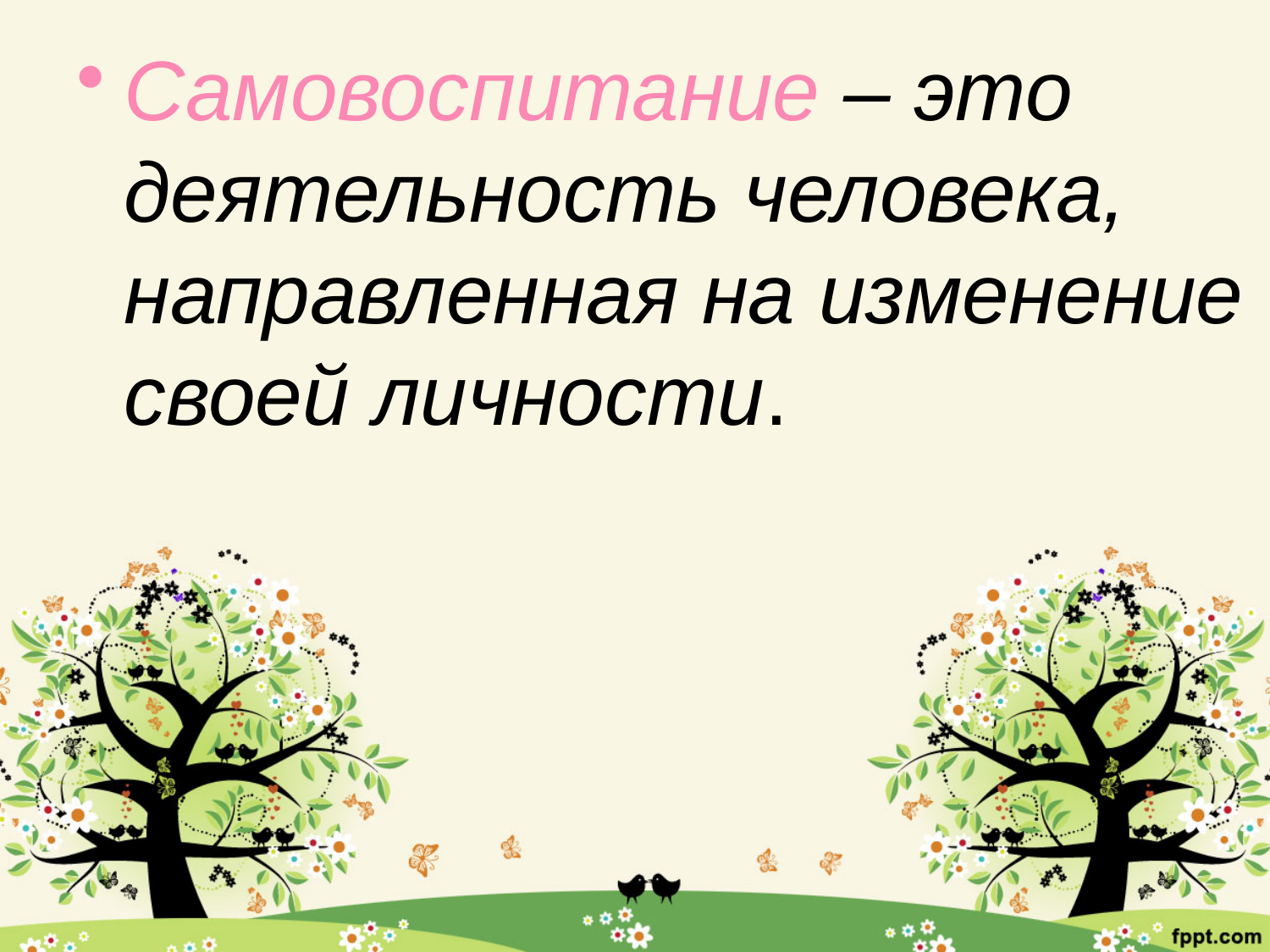

Самовоспитание – это деятельность человека, направленная на изменение своей личности.

#